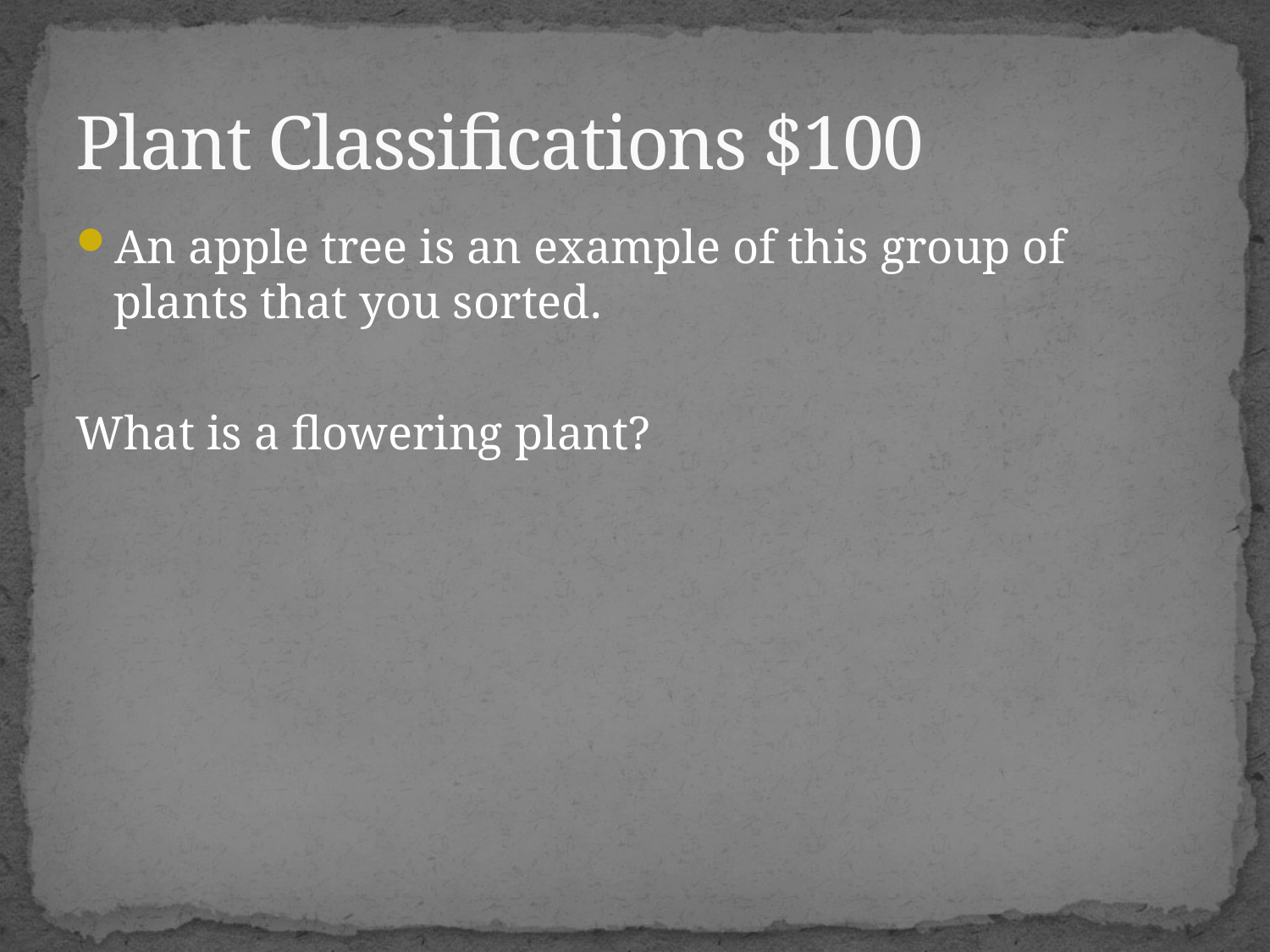

# Plant Classifications $100
An apple tree is an example of this group of plants that you sorted.

What is a flowering plant?